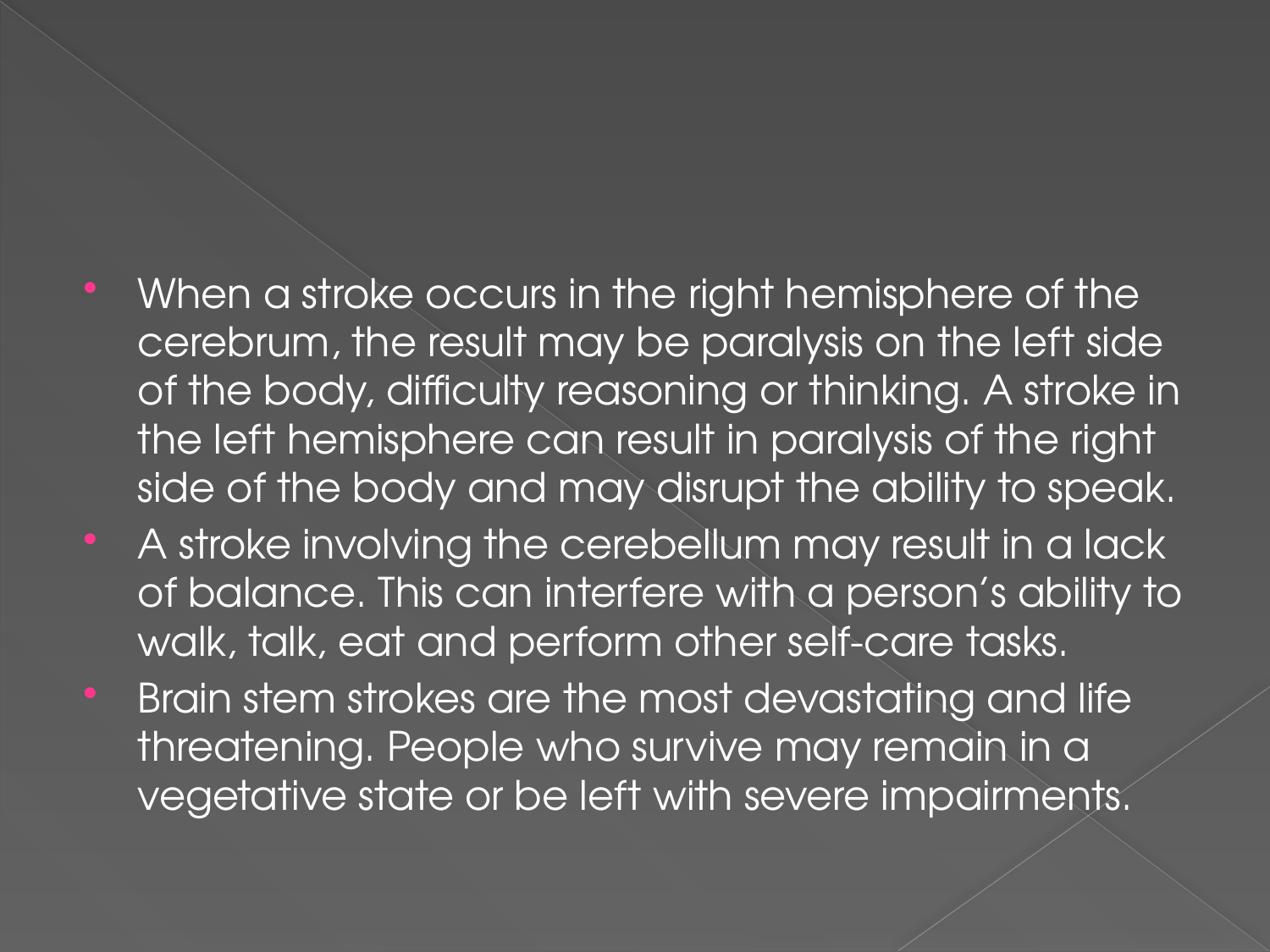

#
When a stroke occurs in the right hemisphere of the cerebrum, the result may be paralysis on the left side of the body, difficulty reasoning or thinking. A stroke in the left hemisphere can result in paralysis of the right side of the body and may disrupt the ability to speak.
A stroke involving the cerebellum may result in a lack of balance. This can interfere with a person’s ability to walk, talk, eat and perform other self-care tasks.
Brain stem strokes are the most devastating and life threatening. People who survive may remain in a vegetative state or be left with severe impairments.